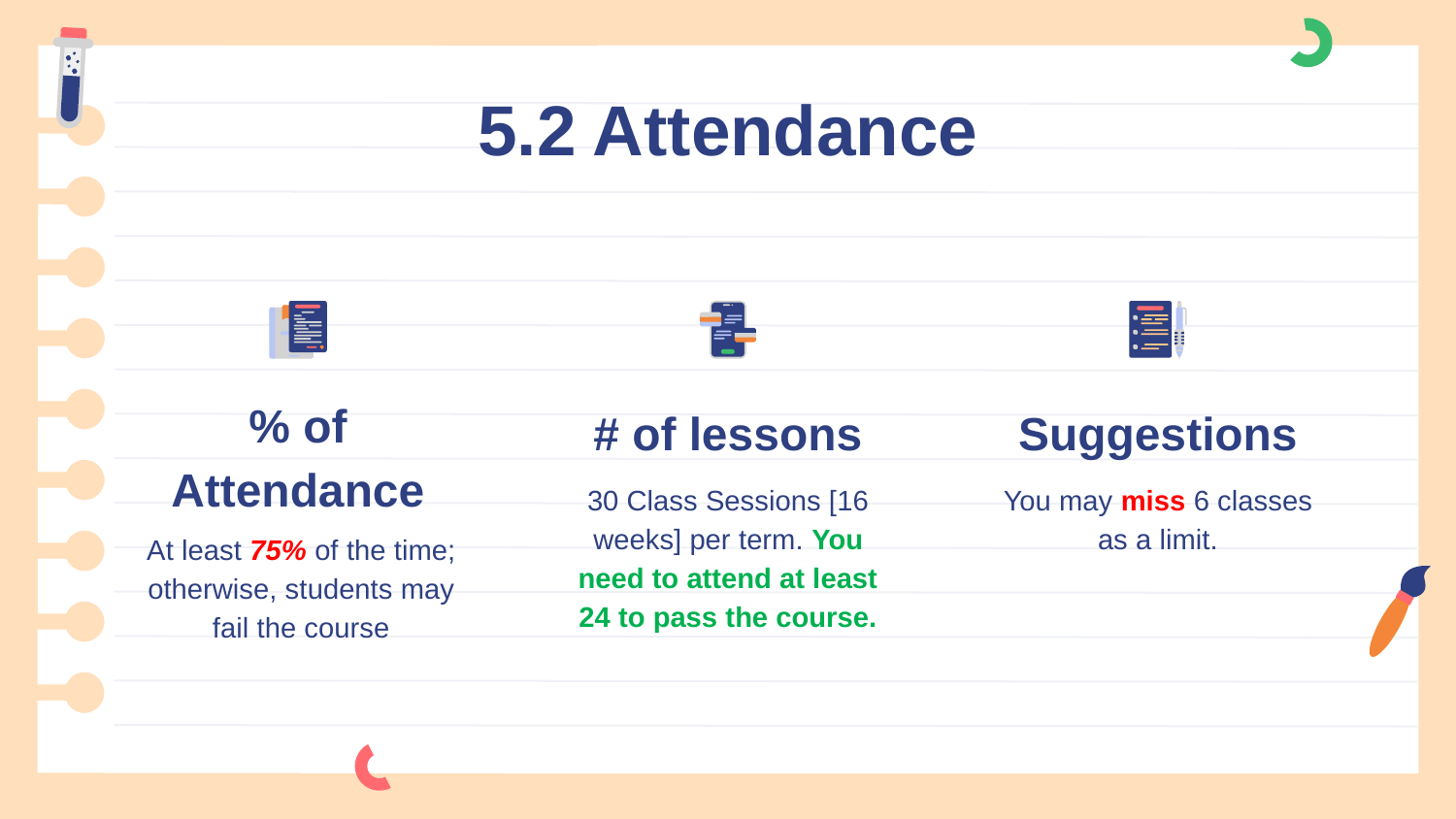

# 5.2 Attendance

% of Attendance
# of lessons
Suggestions
30 Class Sessions [16 weeks] per term. You need to attend at least 24 to pass the course.
You may miss 6 classes as a limit.
At least 75% of the time; otherwise, students may fail the course